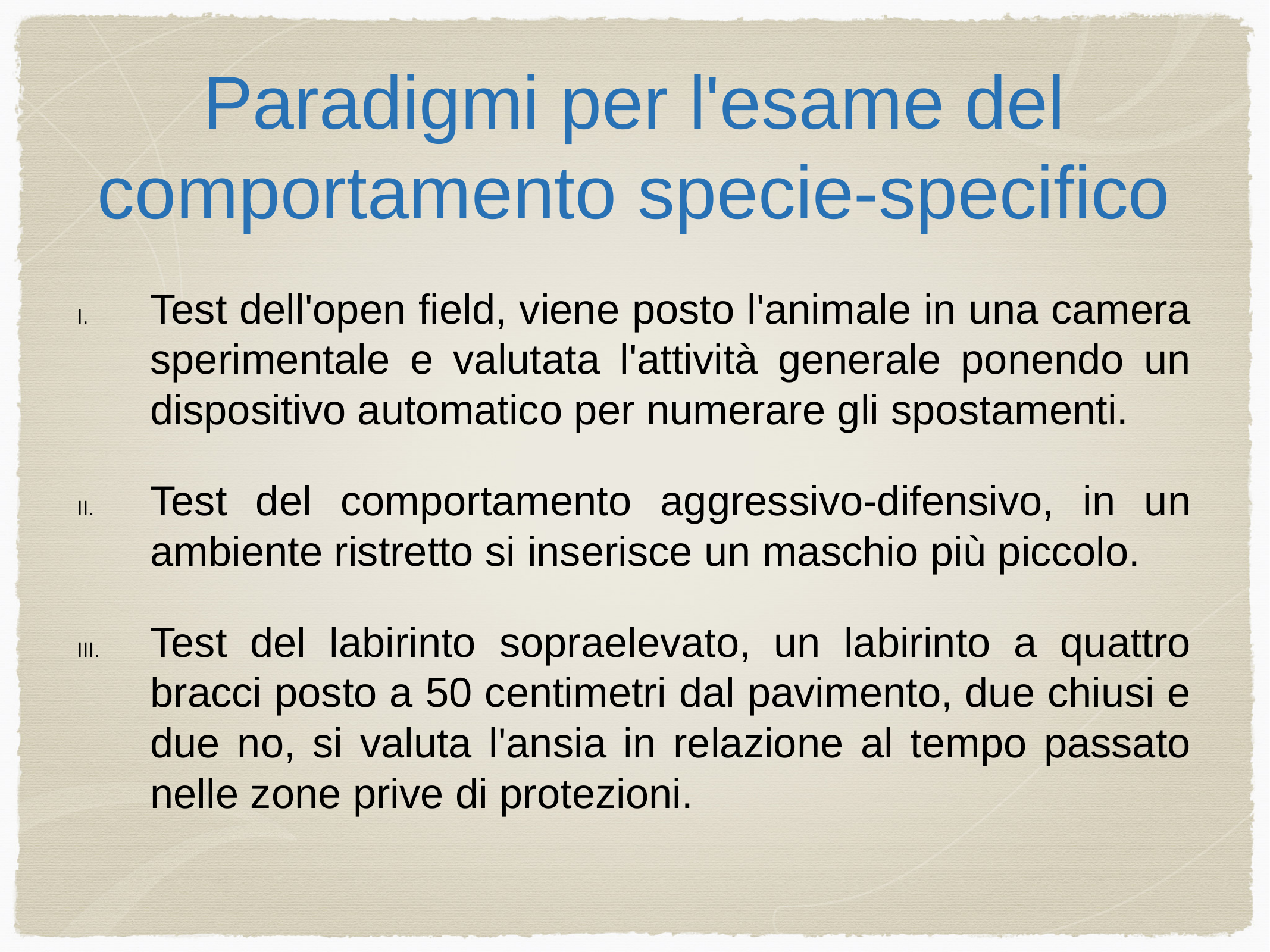

# Paradigmi per l'esame del comportamento specie-specifico
Test dell'open field, viene posto l'animale in una camera sperimentale e valutata l'attività generale ponendo un dispositivo automatico per numerare gli spostamenti.
Test del comportamento aggressivo-difensivo, in un ambiente ristretto si inserisce un maschio più piccolo.
Test del labirinto sopraelevato, un labirinto a quattro bracci posto a 50 centimetri dal pavimento, due chiusi e due no, si valuta l'ansia in relazione al tempo passato nelle zone prive di protezioni.